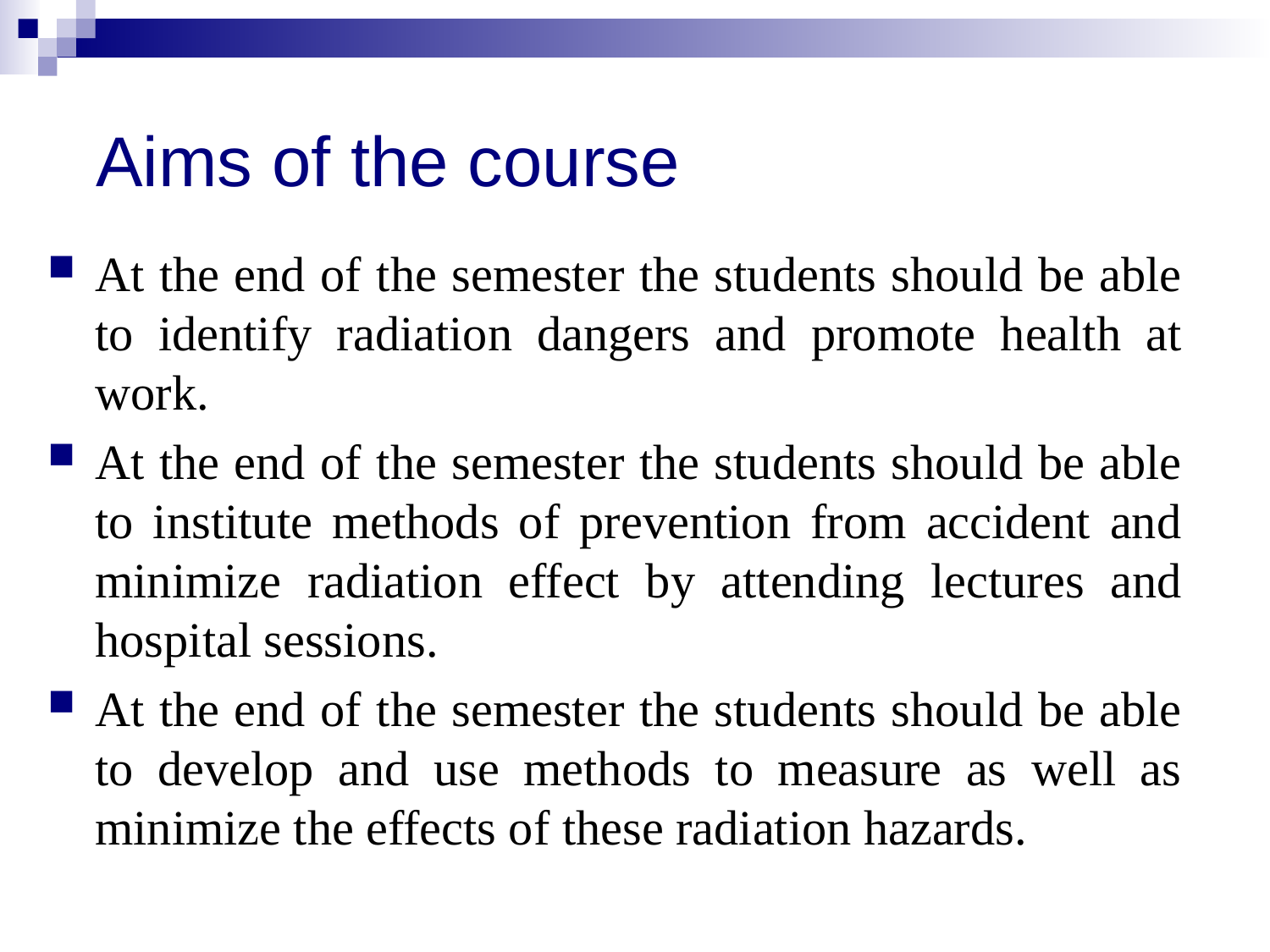

# Aims of the course
At the end of the semester the students should be able to identify radiation dangers and promote health at work.
At the end of the semester the students should be able to institute methods of prevention from accident and minimize radiation effect by attending lectures and hospital sessions.
At the end of the semester the students should be able to develop and use methods to measure as well as minimize the effects of these radiation hazards.